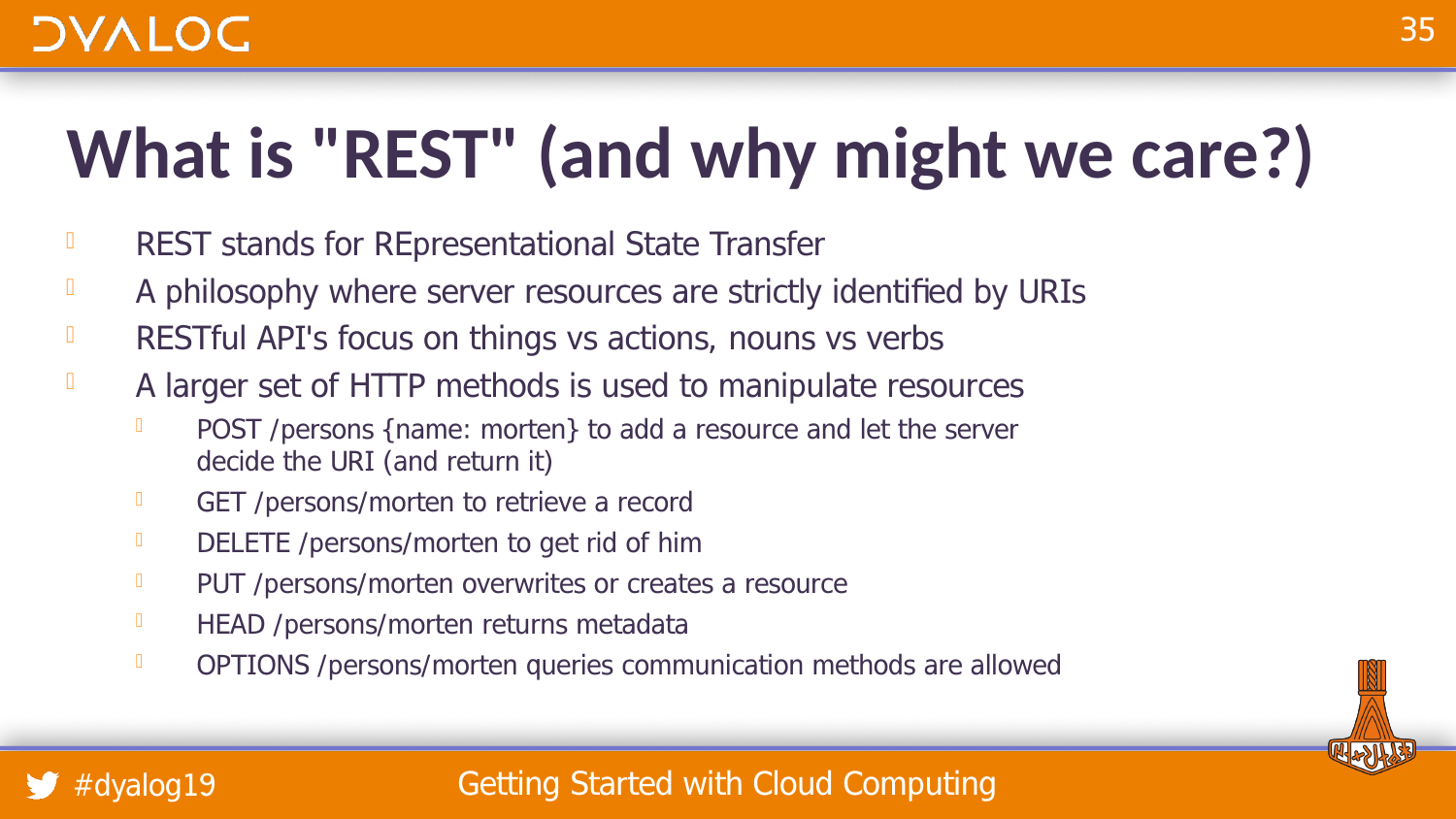

# What is "REST" (and why might we care?)
REST stands for REpresentational State Transfer
A philosophy where server resources are strictly identified by URIs
RESTful API's focus on things vs actions, nouns vs verbs
A larger set of HTTP methods is used to manipulate resources
POST /persons {name: morten} to add a resource and let the server decide the URI (and return it)
GET /persons/morten to retrieve a record
DELETE /persons/morten to get rid of him
PUT /persons/morten overwrites or creates a resource
HEAD /persons/morten returns metadata
OPTIONS /persons/morten queries communication methods are allowed